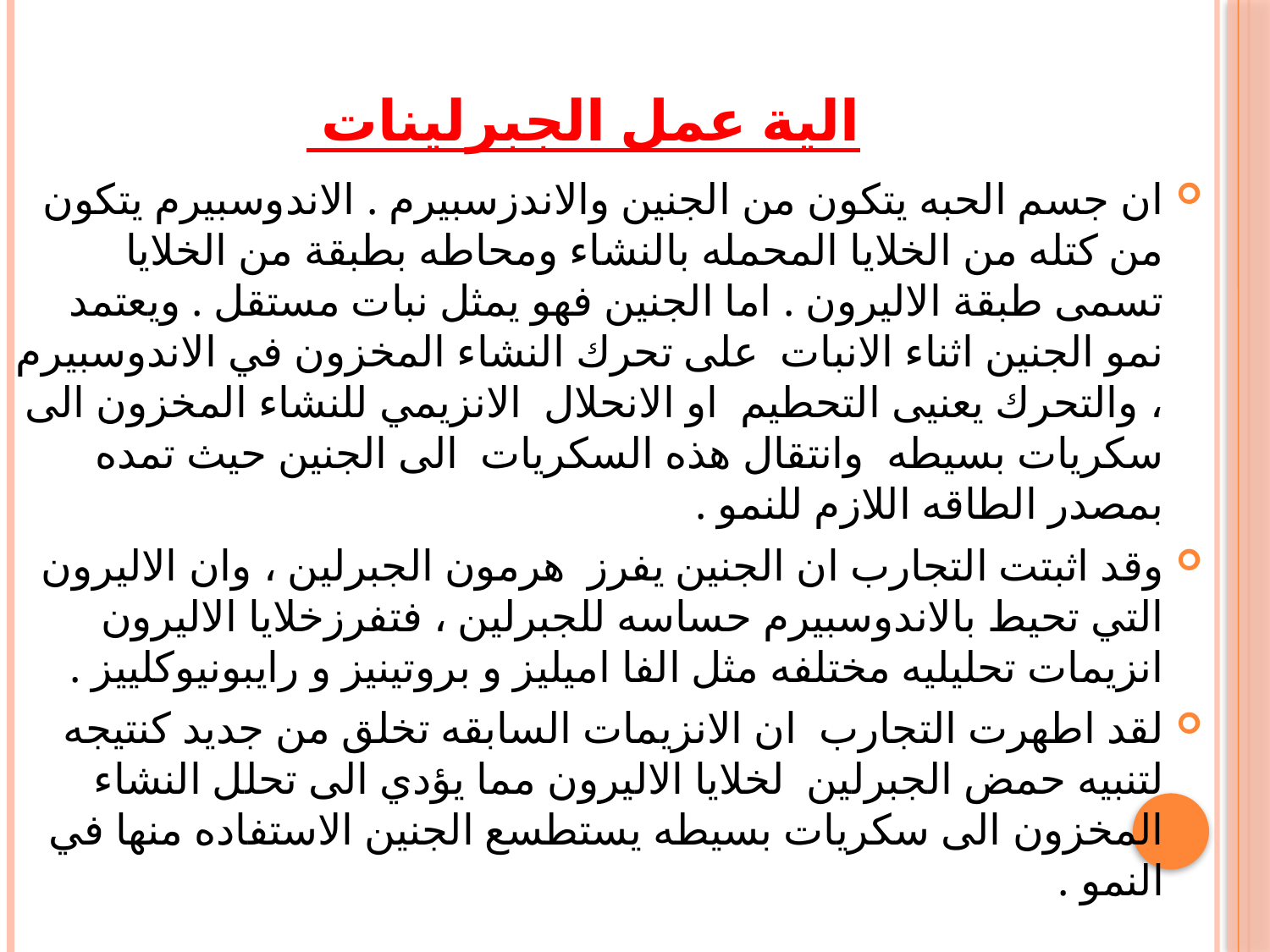

# الية عمل الجبرلينات
ان جسم الحبه يتكون من الجنين والاندزسبيرم . الاندوسبيرم يتكون من كتله من الخلايا المحمله بالنشاء ومحاطه بطبقة من الخلايا تسمى طبقة الاليرون . اما الجنين فهو يمثل نبات مستقل . ويعتمد نمو الجنين اثناء الانبات  على تحرك النشاء المخزون في الاندوسبيرم ، والتحرك يعنيى التحطيم  او الانحلال  الانزيمي للنشاء المخزون الى سكريات بسيطه  وانتقال هذه السكريات  الى الجنين حيث تمده بمصدر الطاقه اللازم للنمو .
وقد اثبتت التجارب ان الجنين يفرز  هرمون الجبرلين ، وان الاليرون التي تحيط بالاندوسبيرم حساسه للجبرلين ، فتفرزخلايا الاليرون  انزيمات تحليليه مختلفه مثل الفا اميليز و بروتينيز و رايبونيوكلييز .
لقد اطهرت التجارب  ان الانزيمات السابقه تخلق من جديد كنتيجه لتنبيه حمض الجبرلين  لخلايا الاليرون مما يؤدي الى تحلل النشاء المخزون الى سكريات بسيطه يستطسع الجنين الاستفاده منها في النمو .